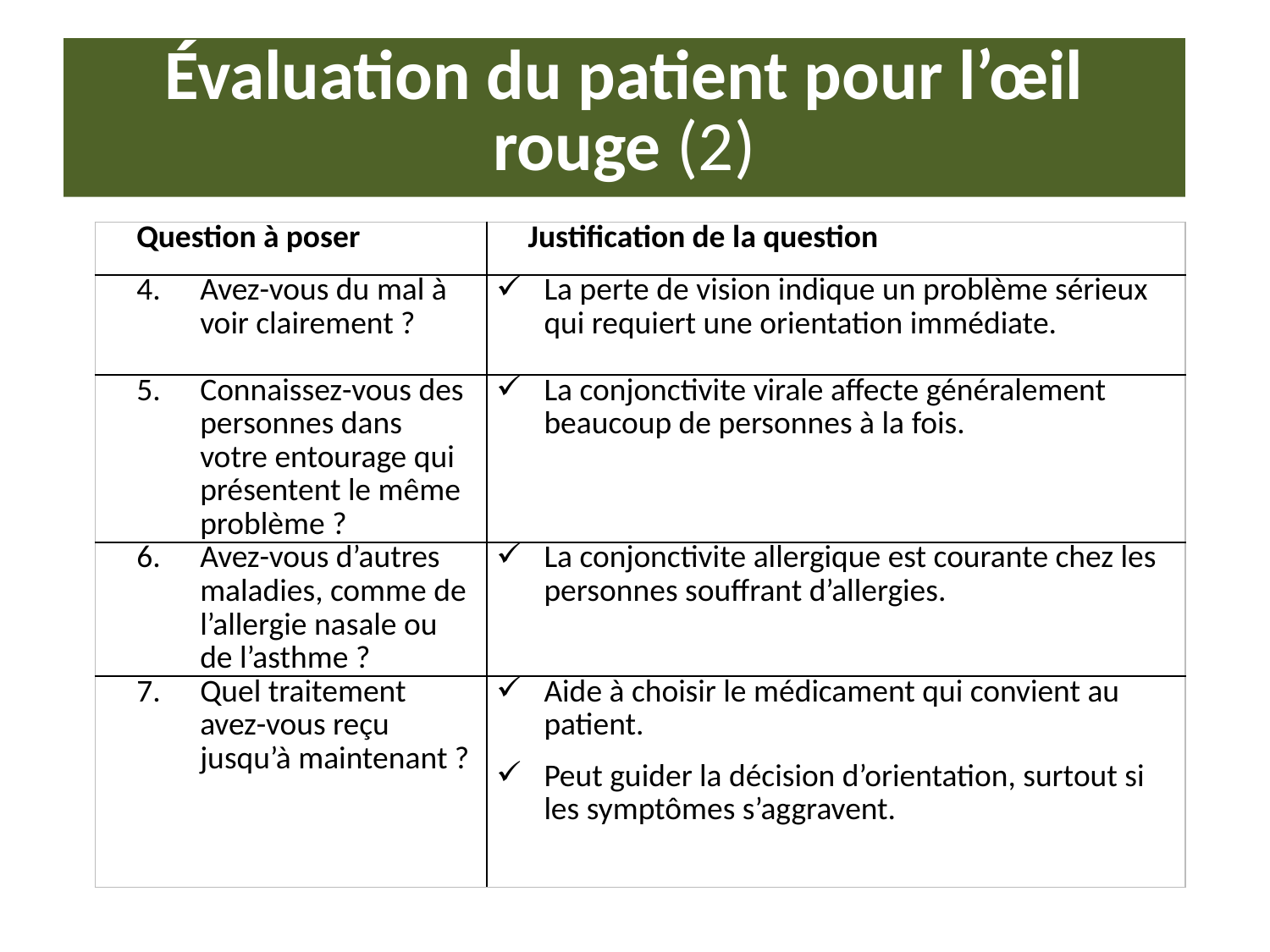

# Évaluation du patient pour l’œil rouge (2)
| Question à poser | Justification de la question |
| --- | --- |
| Avez-vous du mal à voir clairement ? | La perte de vision indique un problème sérieux qui requiert une orientation immédiate. |
| Connaissez-vous des personnes dans votre entourage qui présentent le même problème ? | La conjonctivite virale affecte généralement beaucoup de personnes à la fois. |
| Avez-vous d’autres maladies, comme de l’allergie nasale ou de l’asthme ? | La conjonctivite allergique est courante chez les personnes souffrant d’allergies. |
| Quel traitement avez-vous reçu jusqu’à maintenant ? | Aide à choisir le médicament qui convient au patient. Peut guider la décision d’orientation, surtout si les symptômes s’aggravent. |